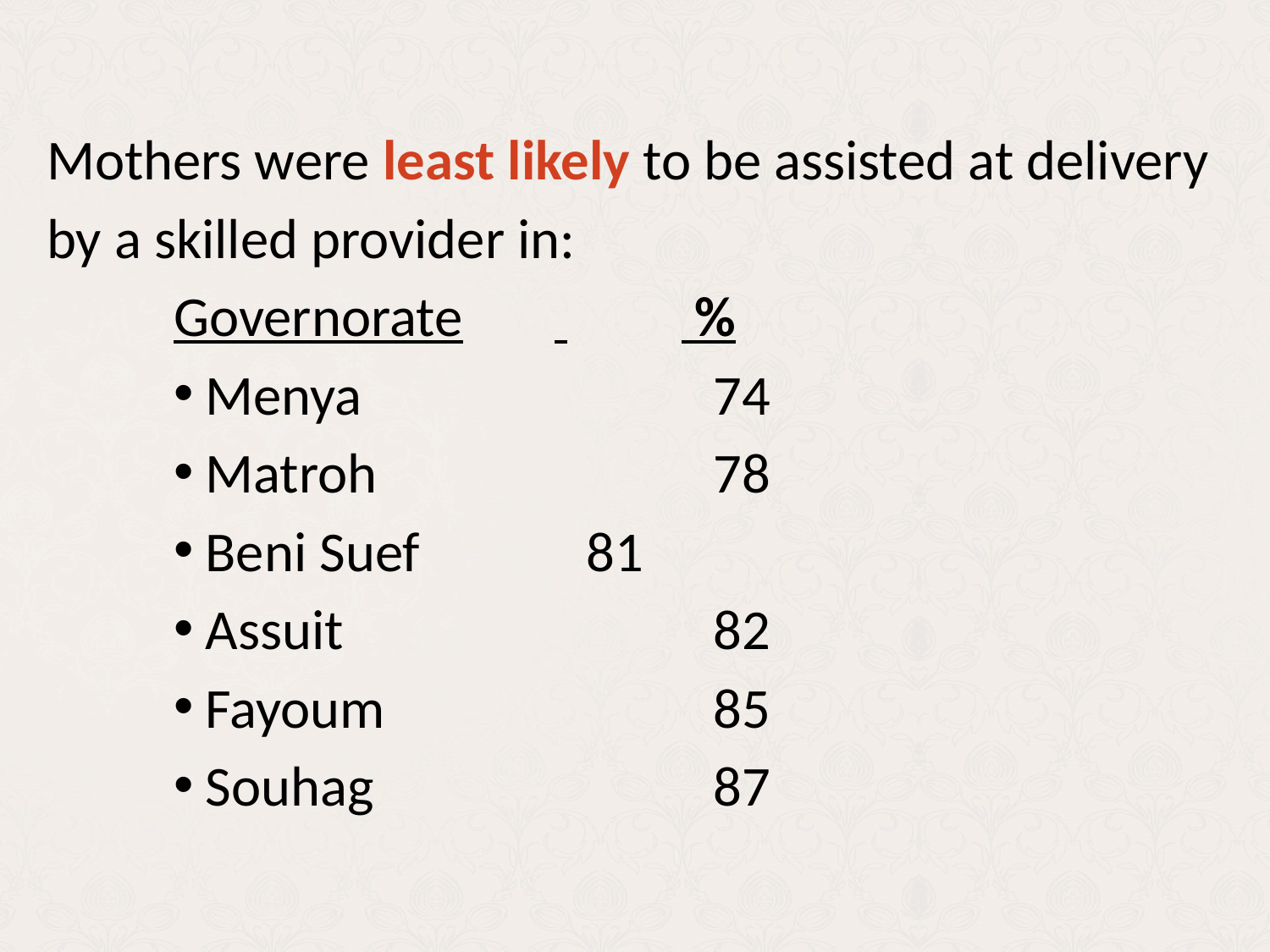

Mothers were least likely to be assisted at delivery
by a skilled provider in:
	Governorate	 	 %
Menya			74
Matroh 			78
Beni Suef 		81
Assuit 			82
Fayoum 			85
Souhag 			87